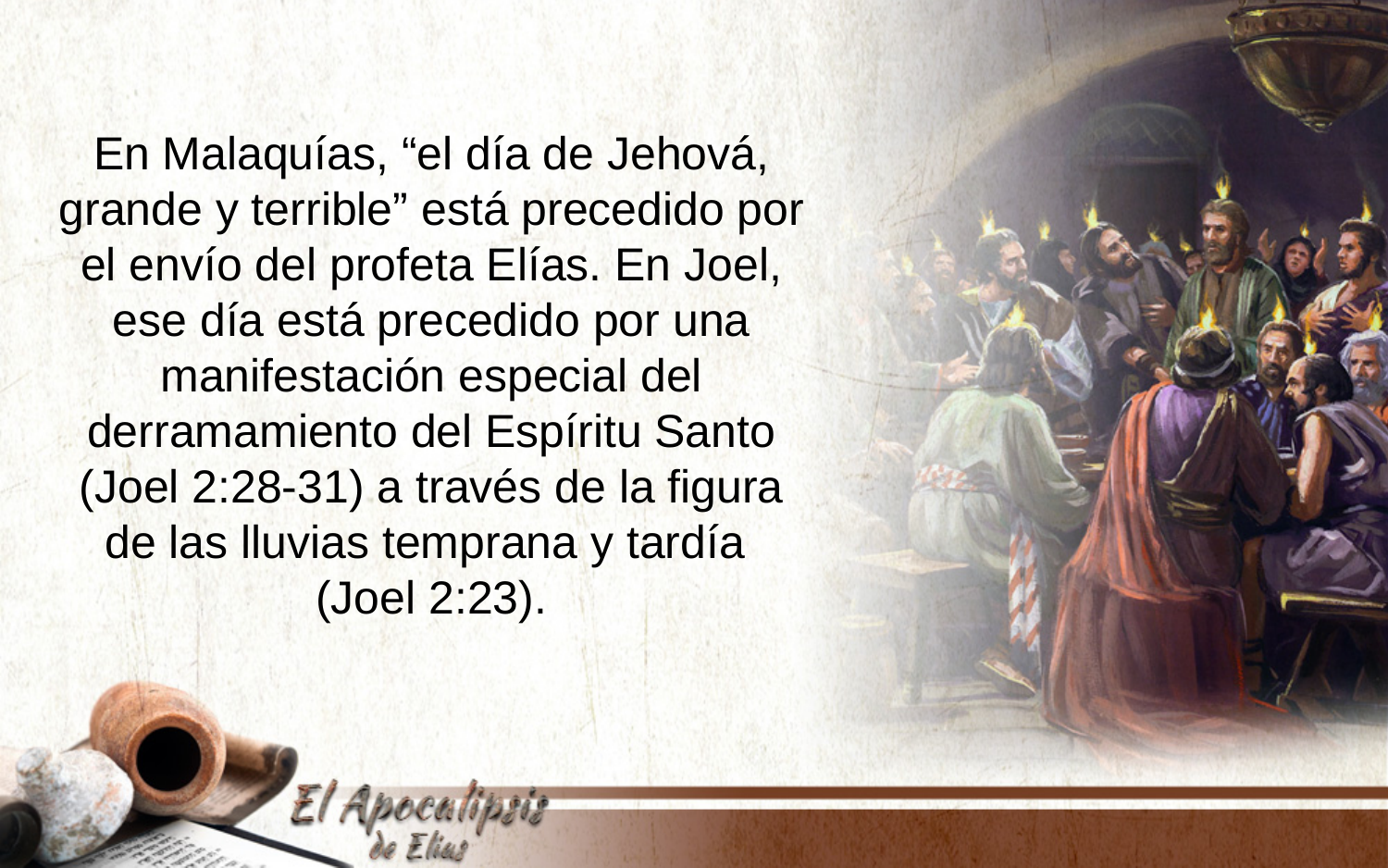

En Malaquías, “el día de Jehová, grande y terrible” está precedido por el envío del profeta Elías. En Joel, ese día está precedido por una manifestación especial del derramamiento del Espíritu Santo (Joel 2:28-31) a través de la figura de las lluvias temprana y tardía
(Joel 2:23).